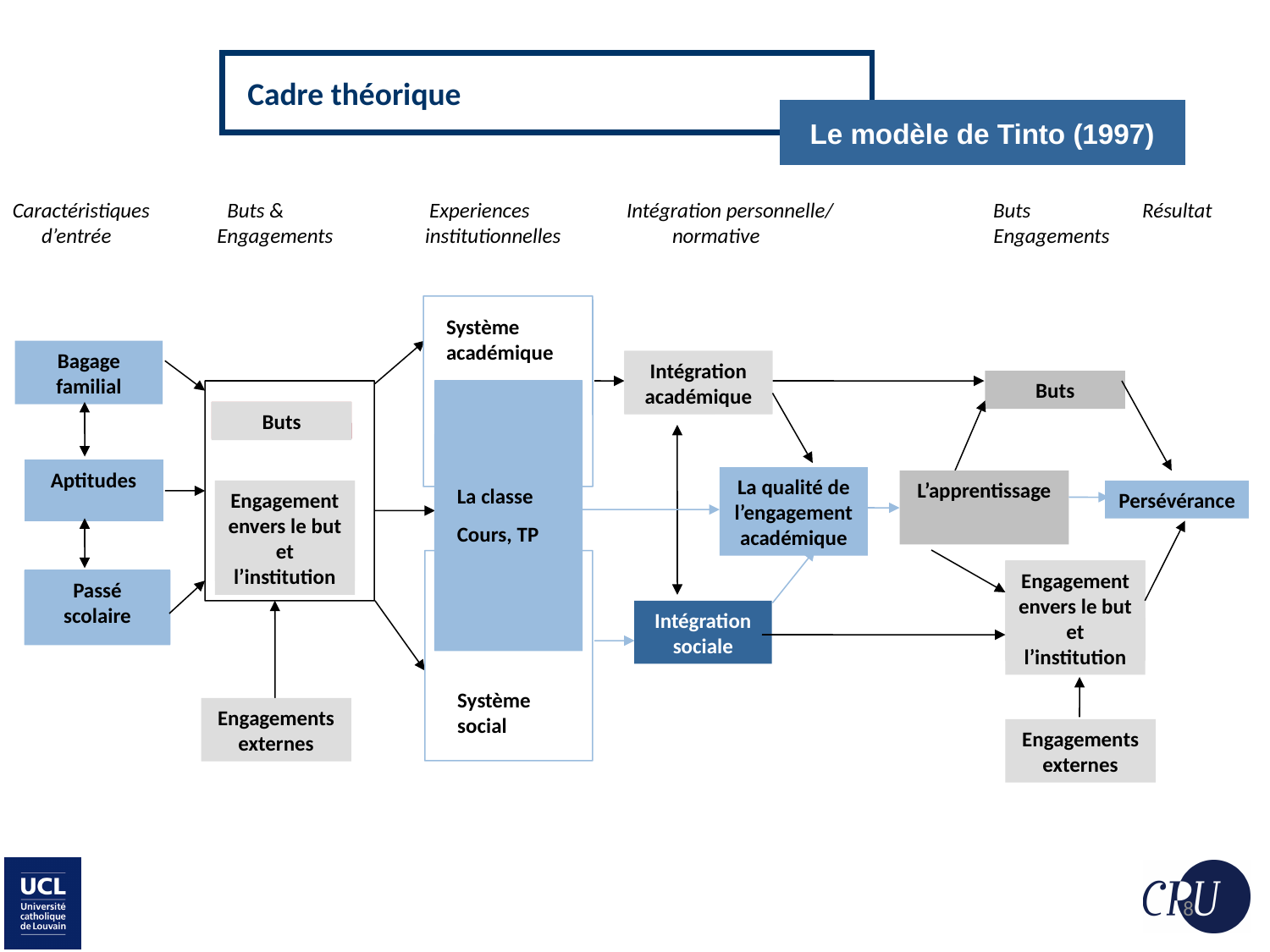

Cadre théorique
Le modèle de Tinto (1997)

Caractéristiques                Buts &                              Experiences                    Intégration personnelle/                                 Buts                       Résultat               d’entrée	                Engagements                   institutionnelles                       normative		                   Engagements

Système académique
Bagage familial

Intégration académique

Aptitudes

Engagement envers le but et l’institution

Passé scolaire

Intégration sociale

Système social
Persévérance

Engagement envers le but et l’institution

Buts

Buts

Engagements externes
Engagements externes

La classe
Cours, TP

La qualité de l’engagement académique
L’apprentissage

8